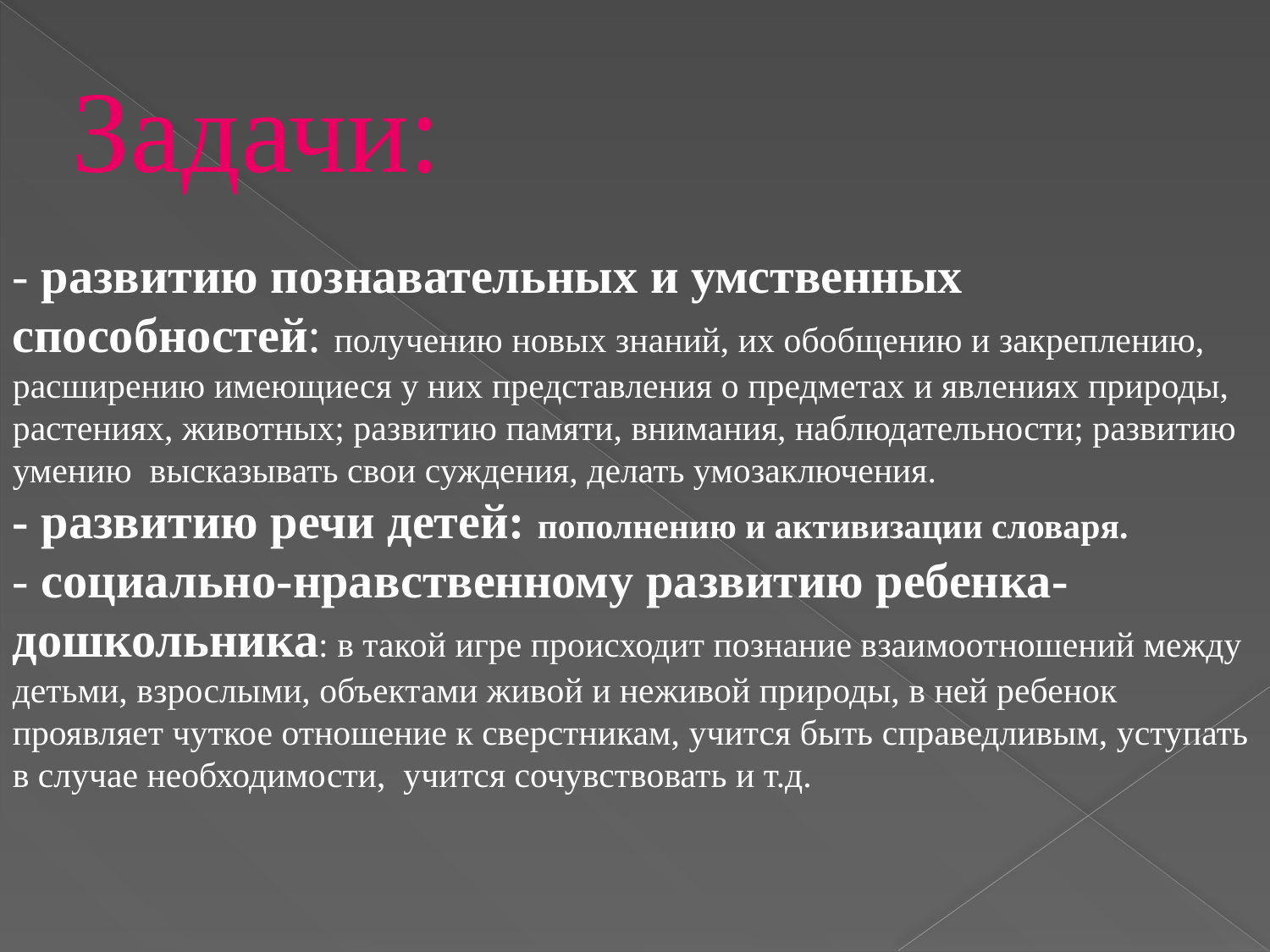

Задачи:
- развитию познавательных и умственных способностей: получению новых знаний, их обобщению и закреплению, расширению имеющиеся у них представления о предметах и явлениях природы, растениях, животных; развитию памяти, внимания, наблюдательности; развитию умению  высказывать свои суждения, делать умозаключения.
- развитию речи детей: пополнению и активизации словаря.
- социально-нравственному развитию ребенка-дошкольника: в такой игре происходит познание взаимоотношений между детьми, взрослыми, объектами живой и неживой природы, в ней ребенок проявляет чуткое отношение к сверстникам, учится быть справедливым, уступать в случае необходимости,  учится сочувствовать и т.д.